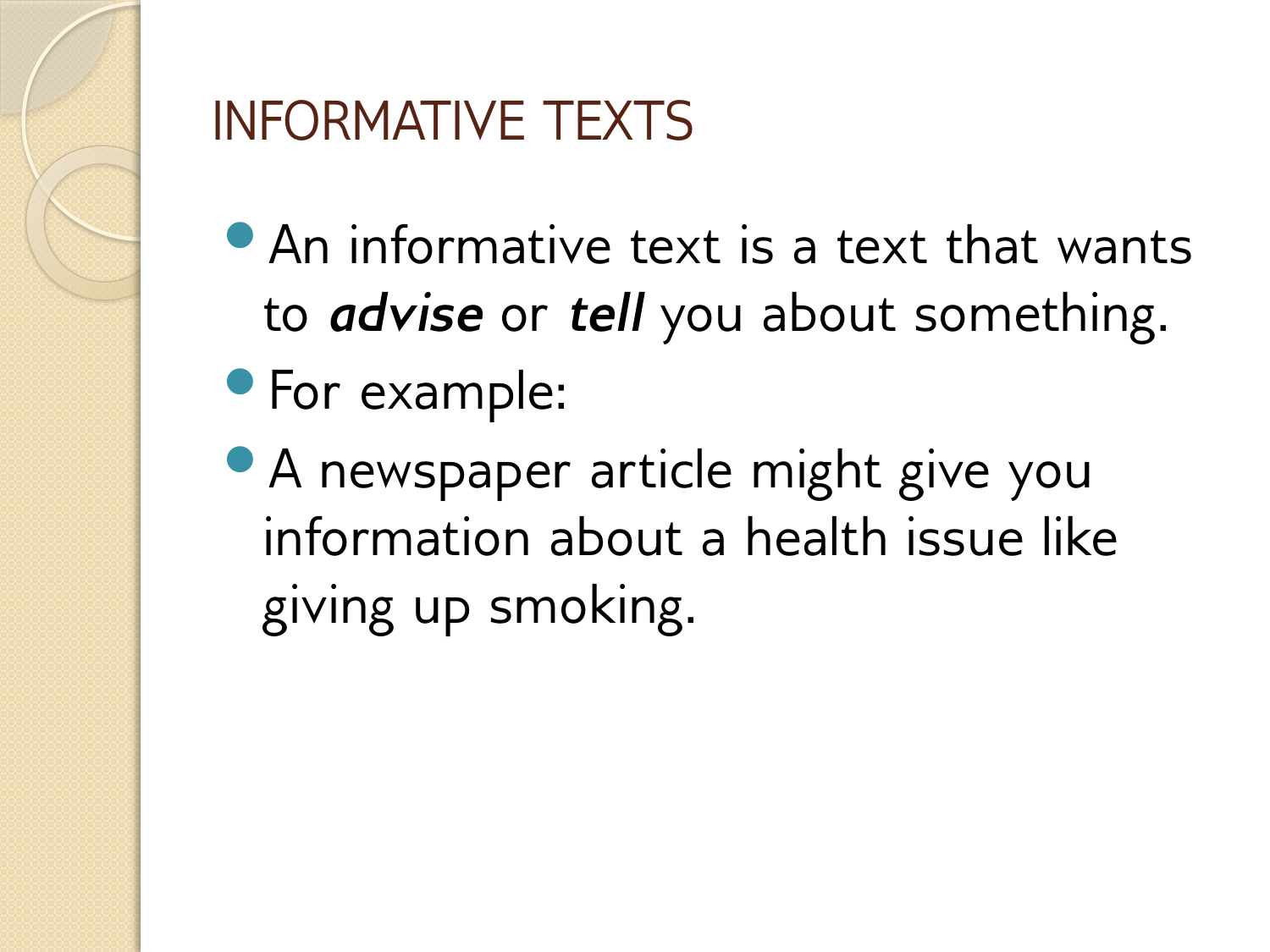

# INFORMATIVE TEXTS
An informative text is a text that wants to advise or tell you about something.
For example:
A newspaper article might give you information about a health issue like giving up smoking.